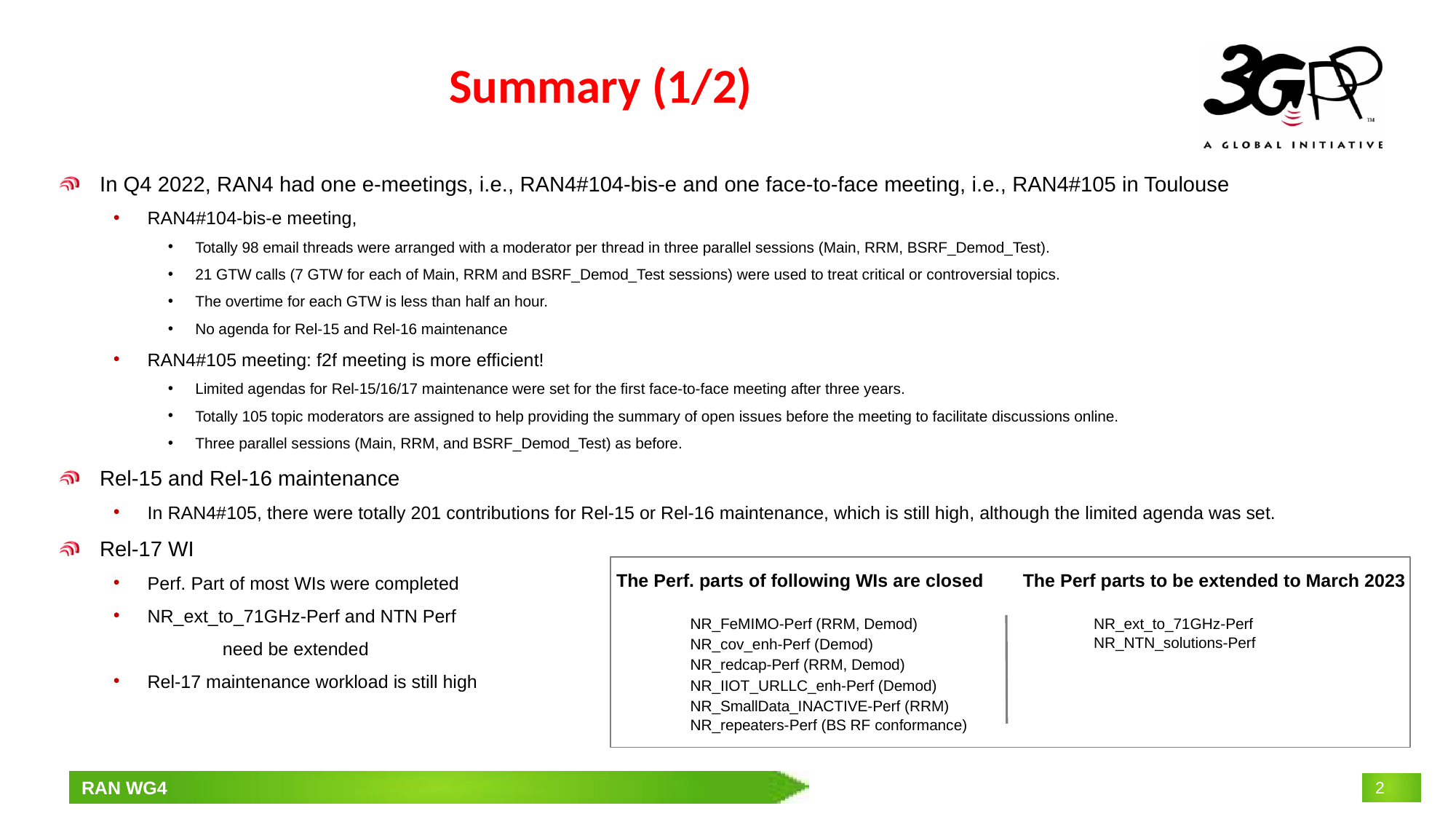

# Summary (1/2)
In Q4 2022, RAN4 had one e-meetings, i.e., RAN4#104-bis-e and one face-to-face meeting, i.e., RAN4#105 in Toulouse
RAN4#104-bis-e meeting,
Totally 98 email threads were arranged with a moderator per thread in three parallel sessions (Main, RRM, BSRF_Demod_Test).
21 GTW calls (7 GTW for each of Main, RRM and BSRF_Demod_Test sessions) were used to treat critical or controversial topics.
The overtime for each GTW is less than half an hour.
No agenda for Rel-15 and Rel-16 maintenance
RAN4#105 meeting: f2f meeting is more efficient!
Limited agendas for Rel-15/16/17 maintenance were set for the first face-to-face meeting after three years.
Totally 105 topic moderators are assigned to help providing the summary of open issues before the meeting to facilitate discussions online.
Three parallel sessions (Main, RRM, and BSRF_Demod_Test) as before.
Rel-15 and Rel-16 maintenance
In RAN4#105, there were totally 201 contributions for Rel-15 or Rel-16 maintenance, which is still high, although the limited agenda was set.
Rel-17 WI
Perf. Part of most WIs were completed
NR_ext_to_71GHz-Perf and NTN Perf
	need be extended
Rel-17 maintenance workload is still high

The Perf. parts of following WIs are closed
The Perf parts to be extended to March 2023
| NR\_FeMIMO-Perf (RRM, Demod) |
| --- |
| NR\_cov\_enh-Perf (Demod) |
| NR\_redcap-Perf (RRM, Demod) |
| NR\_IIOT\_URLLC\_enh-Perf (Demod) |
| NR\_SmallData\_INACTIVE-Perf (RRM) |
| NR\_repeaters-Perf (BS RF conformance) |
| NR\_ext\_to\_71GHz-Perf |
| --- |
| NR\_NTN\_solutions-Perf |